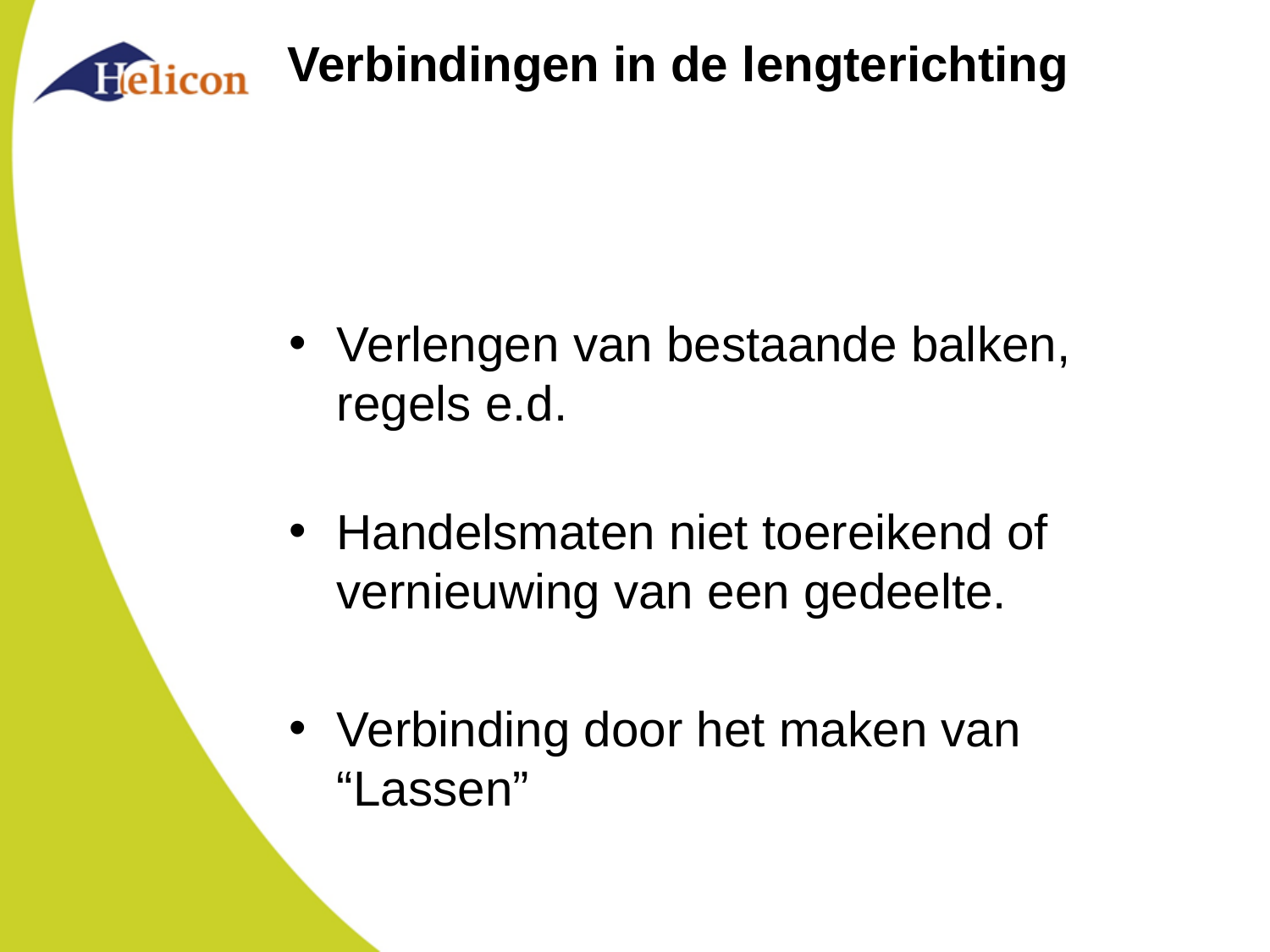

# Verbindingen in de lengterichting
Verlengen van bestaande balken, regels e.d.
Handelsmaten niet toereikend of vernieuwing van een gedeelte.

Verbinding door het maken van “Lassen”